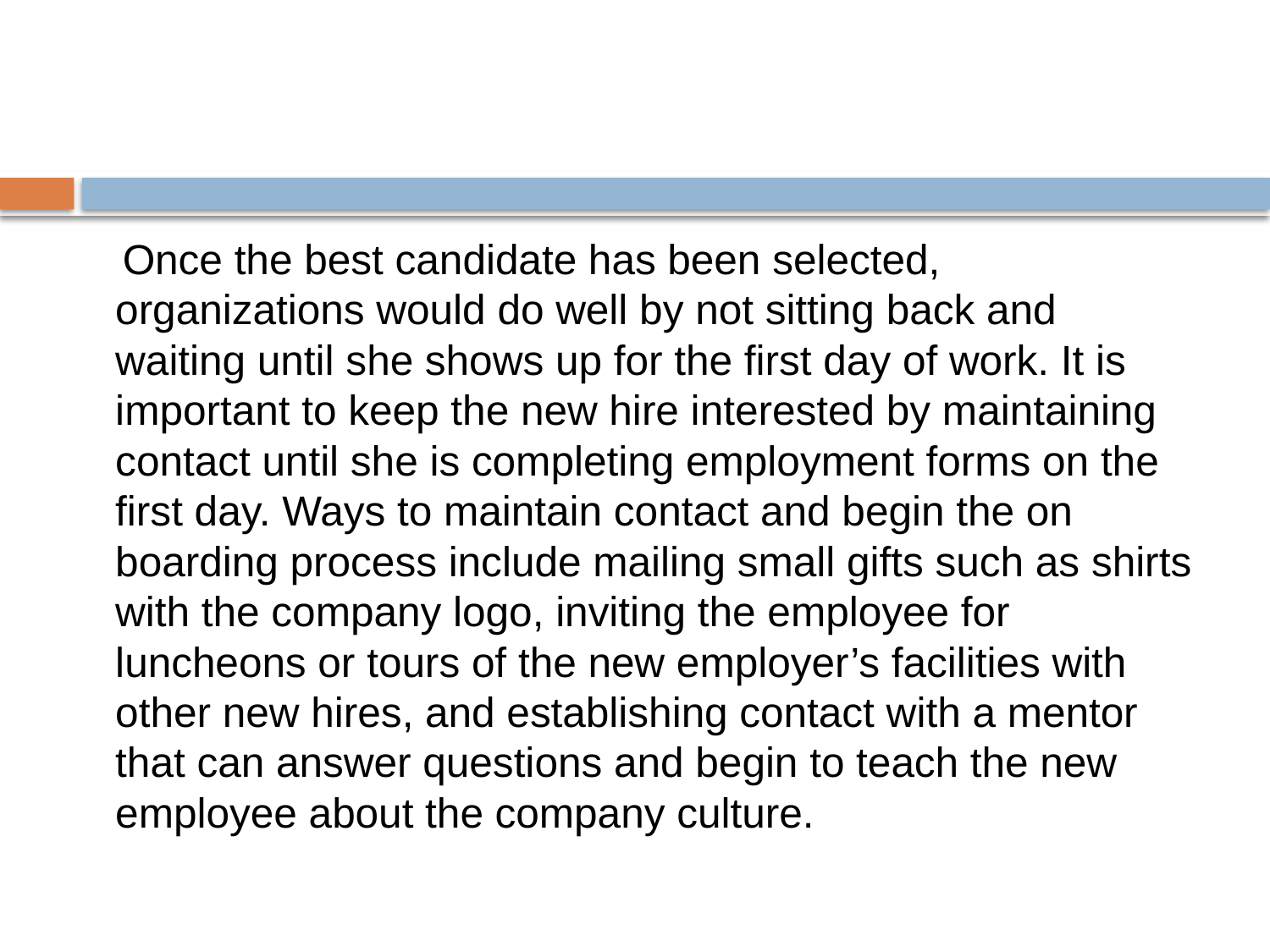

Once the best candidate has been selected, organizations would do well by not sitting back and waiting until she shows up for the first day of work. It is important to keep the new hire interested by maintaining contact until she is completing employment forms on the first day. Ways to maintain contact and begin the on boarding process include mailing small gifts such as shirts with the company logo, inviting the employee for luncheons or tours of the new employer’s facilities with other new hires, and establishing contact with a mentor that can answer questions and begin to teach the new employee about the company culture.